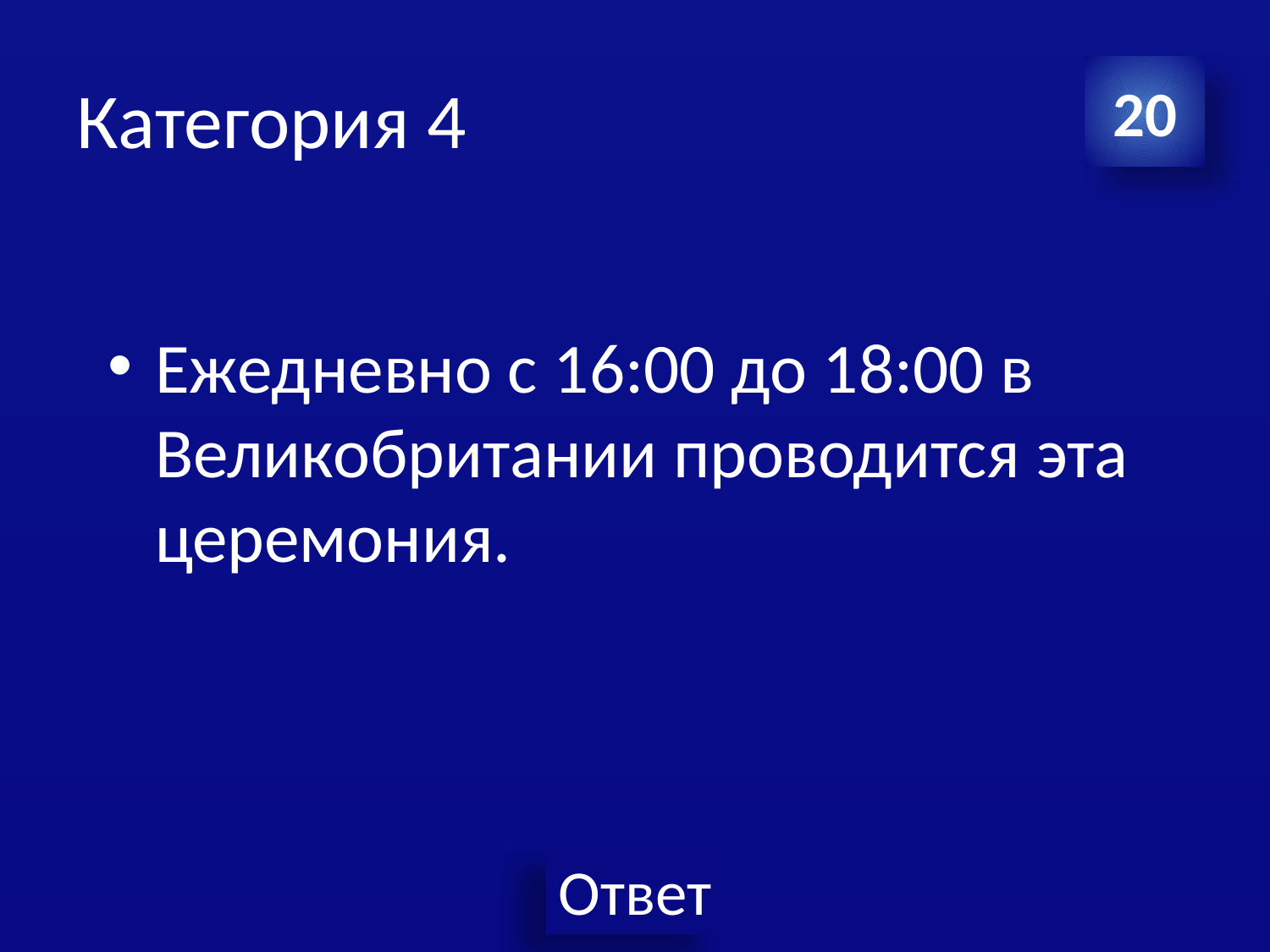

# Категория 4
20
Ежедневно с 16:00 до 18:00 в Великобритании проводится эта церемония.